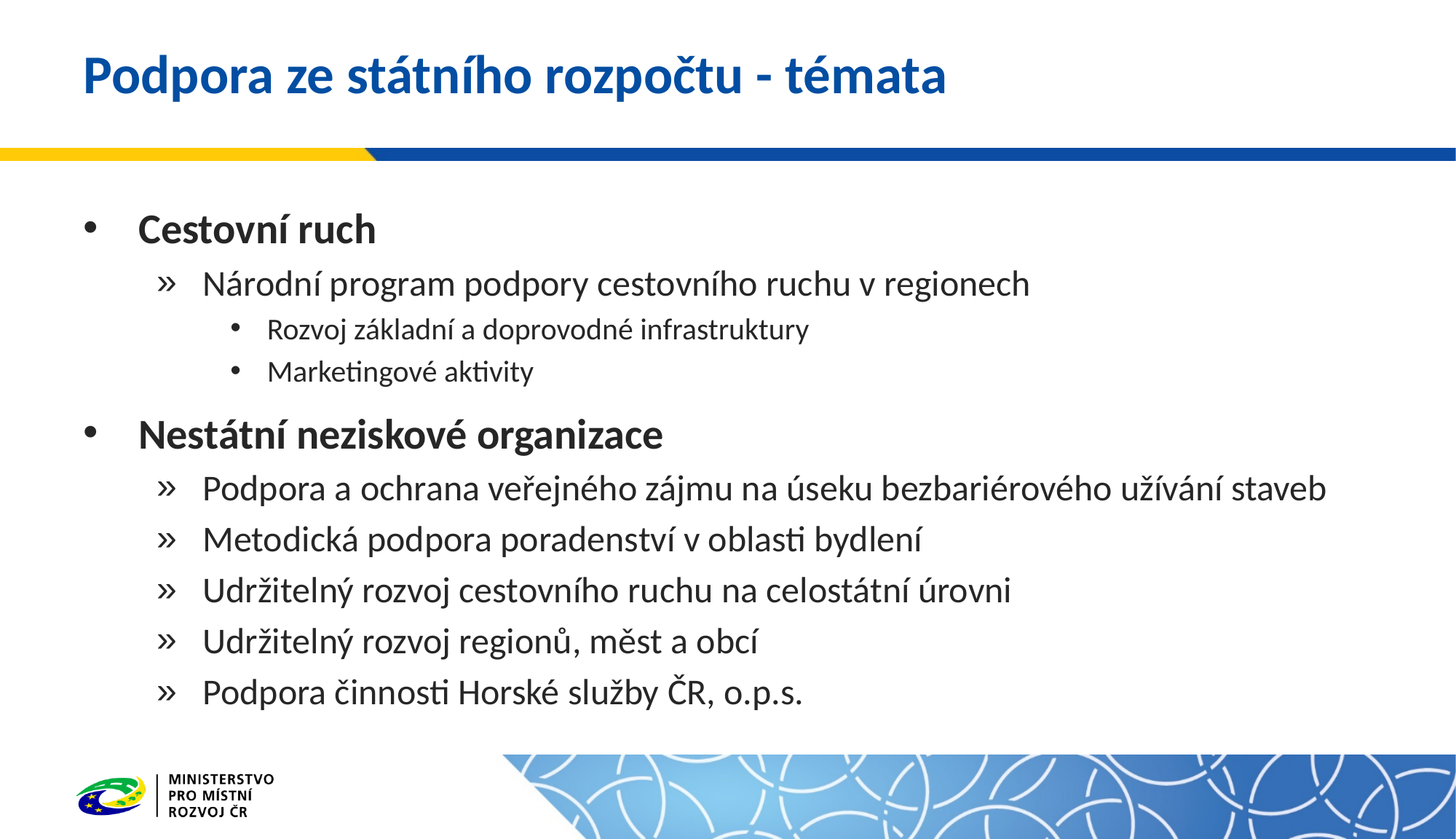

# Podpora ze státního rozpočtu - témata
Cestovní ruch
Národní program podpory cestovního ruchu v regionech
Rozvoj základní a doprovodné infrastruktury
Marketingové aktivity
Nestátní neziskové organizace
Podpora a ochrana veřejného zájmu na úseku bezbariérového užívání staveb
Metodická podpora poradenství v oblasti bydlení
Udržitelný rozvoj cestovního ruchu na celostátní úrovni
Udržitelný rozvoj regionů, měst a obcí
Podpora činnosti Horské služby ČR, o.p.s.